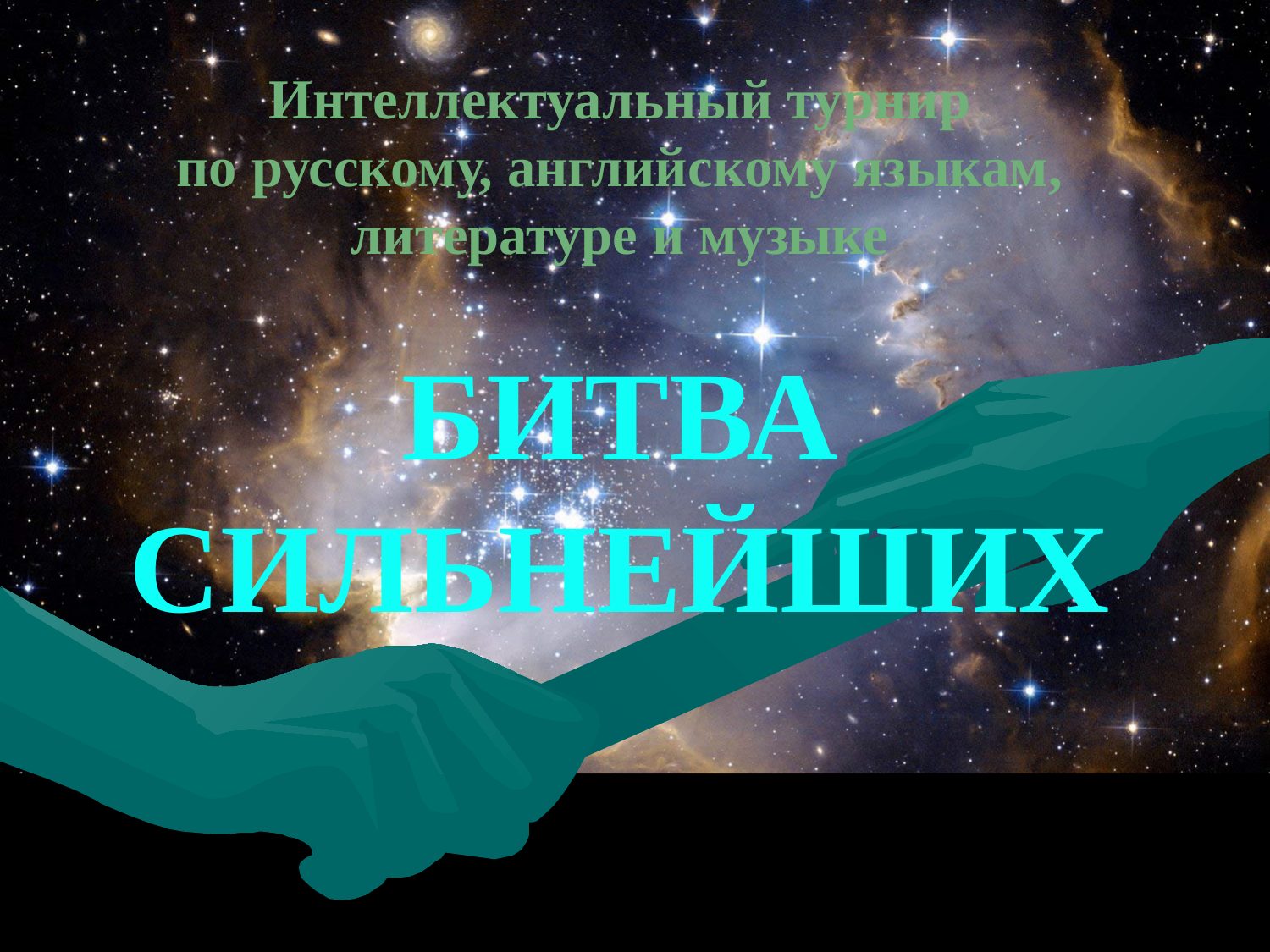

Интеллектуальный турнир
 по русскому, английскому языкам,
литературе и музыке

БИТВА СИЛЬНЕЙШИХ
#